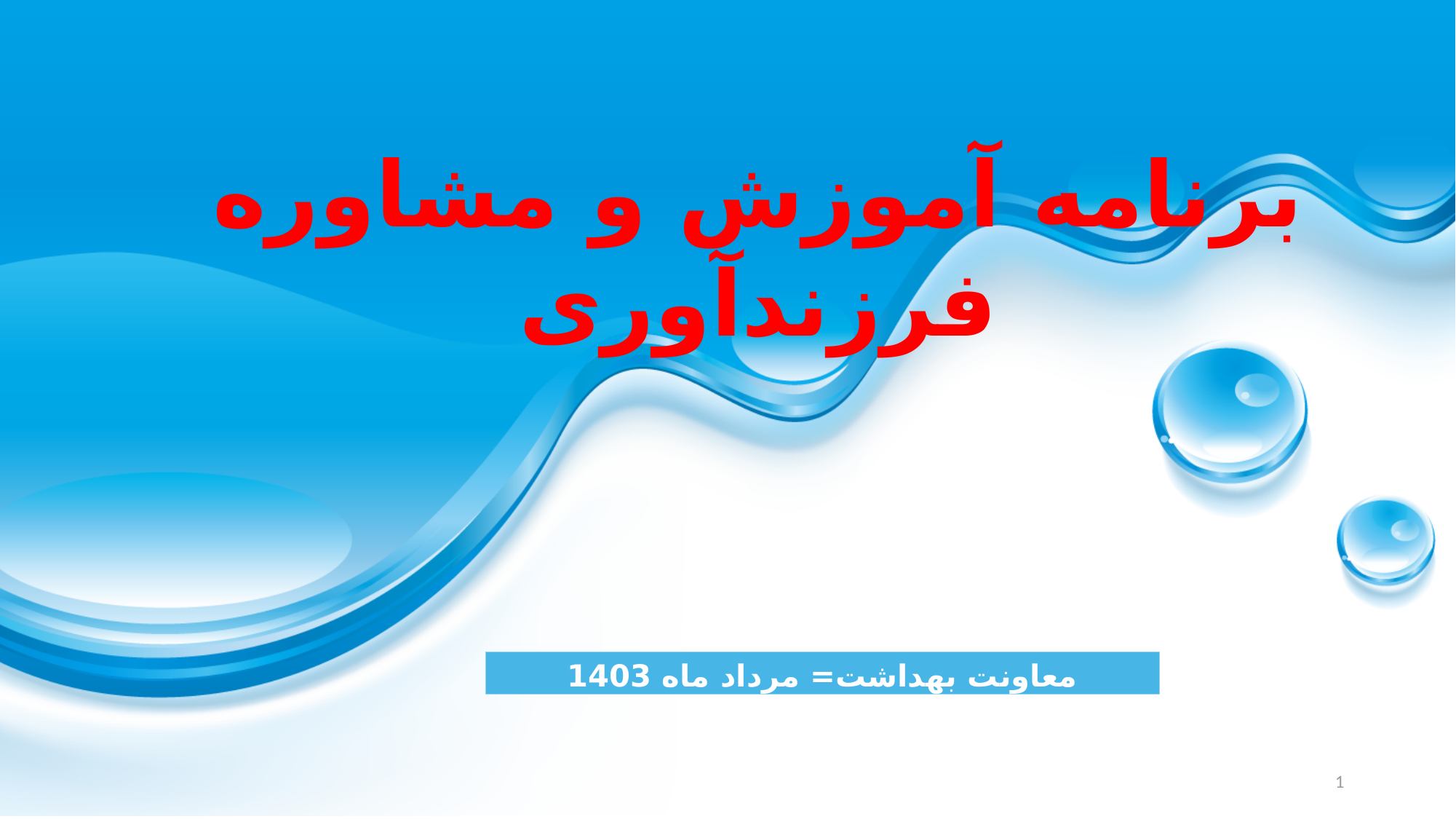

# برنامه آموزش و مشاوره فرزندآوری
معاونت بهداشت= مرداد ماه 1403
1